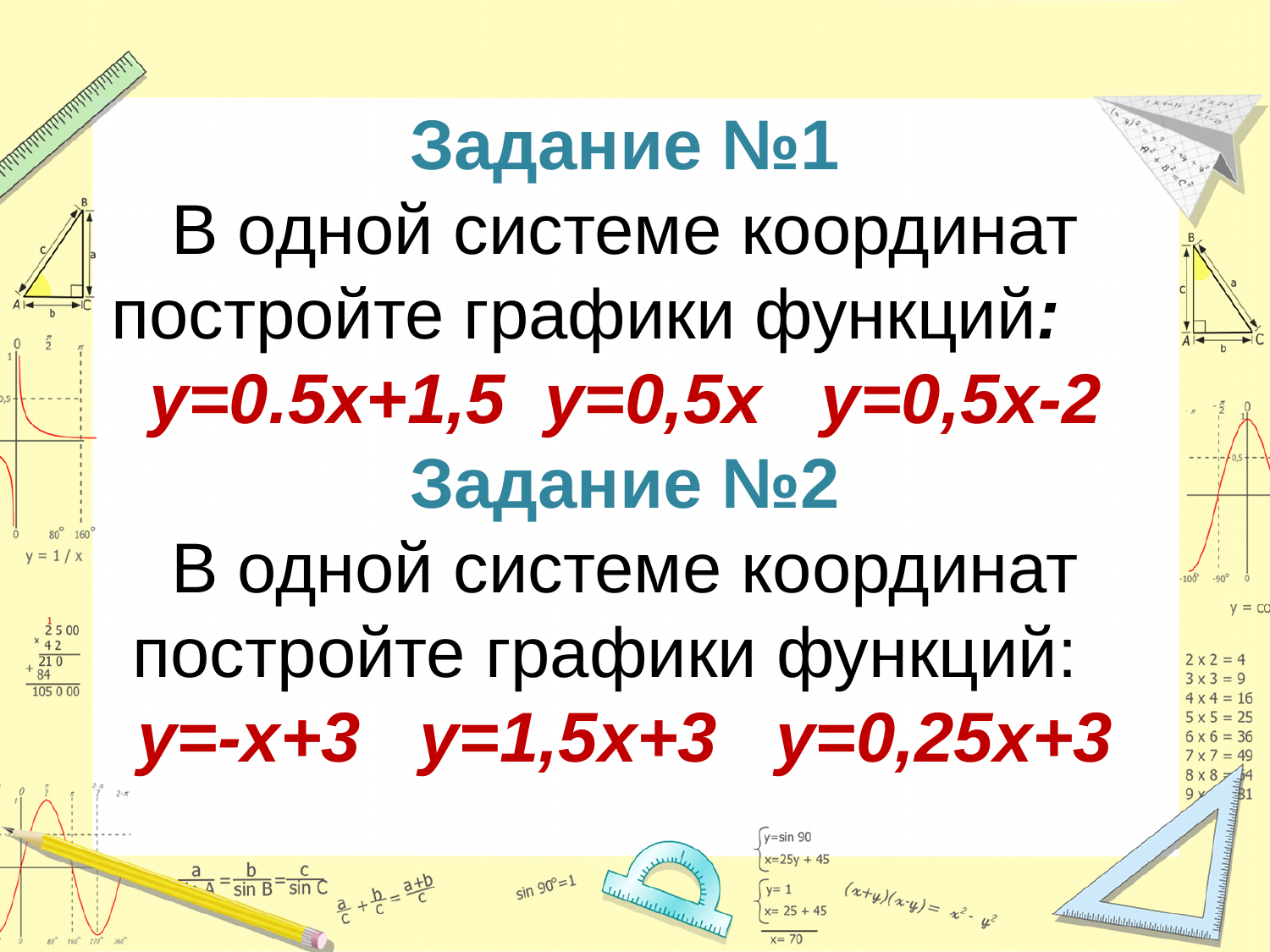

Задание №1
В одной системе координат постройте графики функций:     y=0.5x+1,5  y=0,5x   y=0,5x-2
Задание №2
В одной системе координат постройте графики функций:   y=-x+3   y=1,5x+3   y=0,25x+3